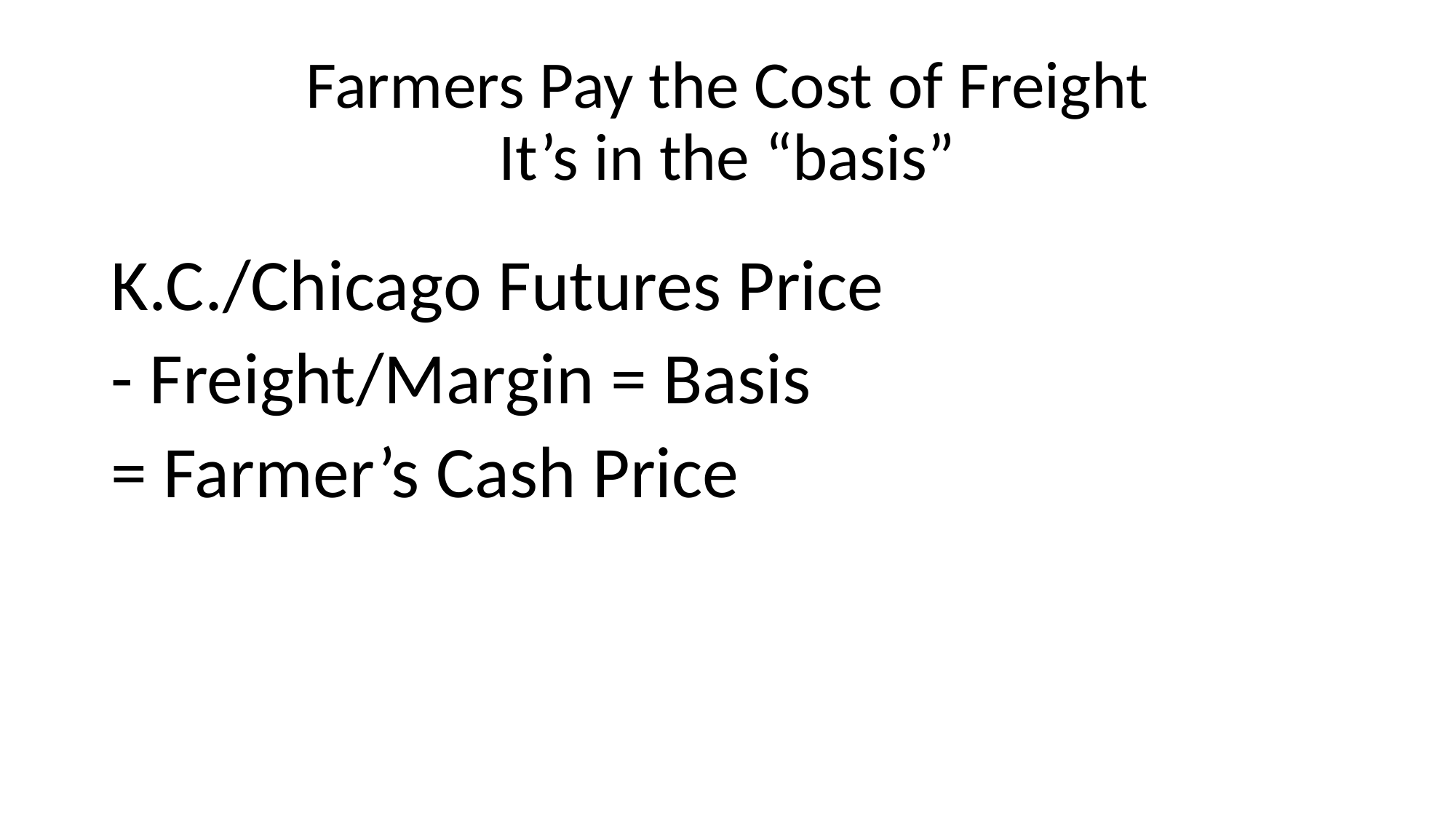

# Farmers Pay the Cost of Freight It’s in the “basis”
K.C./Chicago Futures Price
- Freight/Margin = Basis
= Farmer’s Cash Price